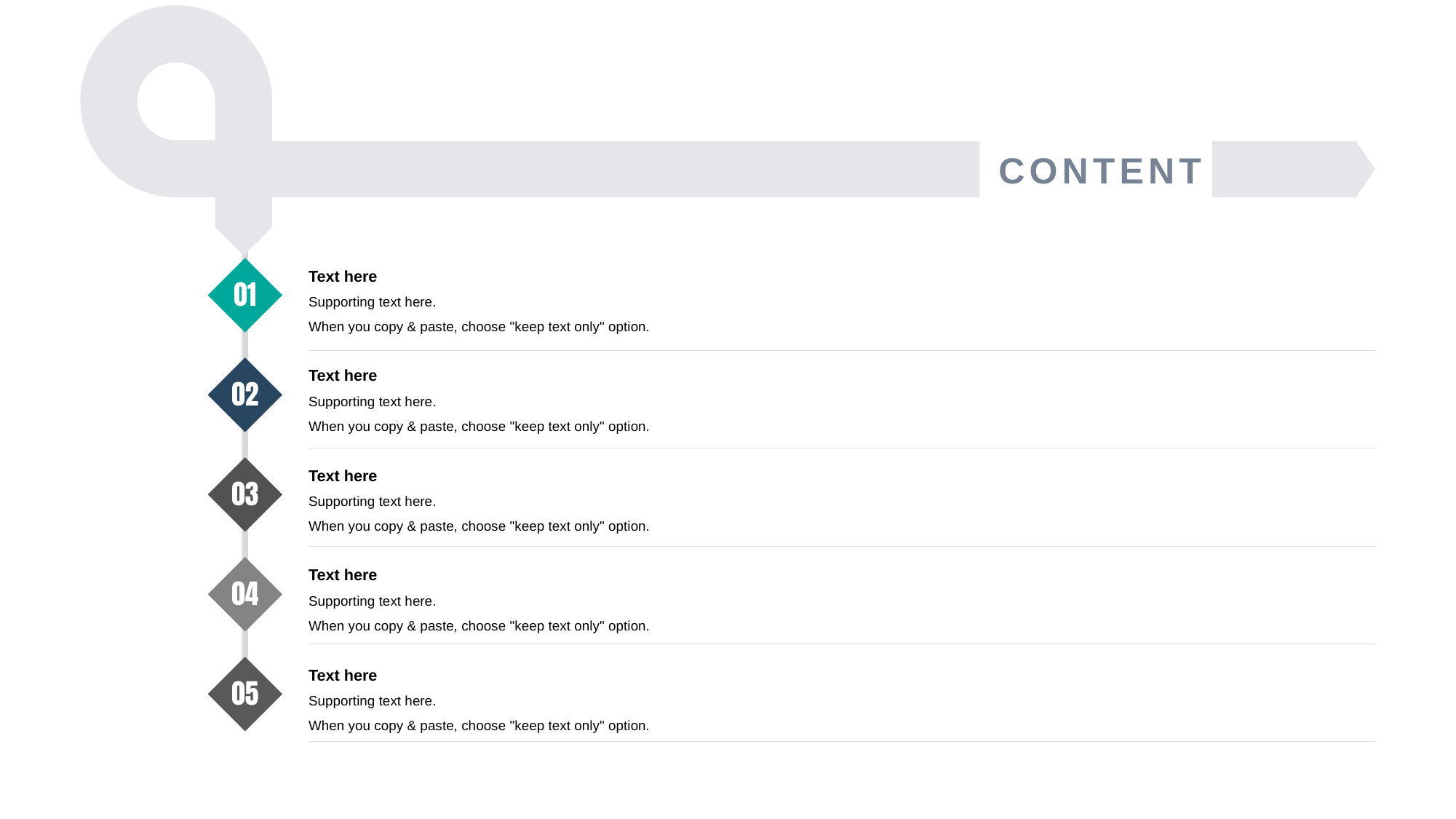

CONTENT

01
Text here
Supporting text here.
When you copy & paste, choose "keep text only" option.
02
Text here
Supporting text here.
When you copy & paste, choose "keep text only" option.
03
Text here
Supporting text here.
When you copy & paste, choose "keep text only" option.
04
Text here
Supporting text here.
When you copy & paste, choose "keep text only" option.
05
Text here
Supporting text here.
When you copy & paste, choose "keep text only" option.